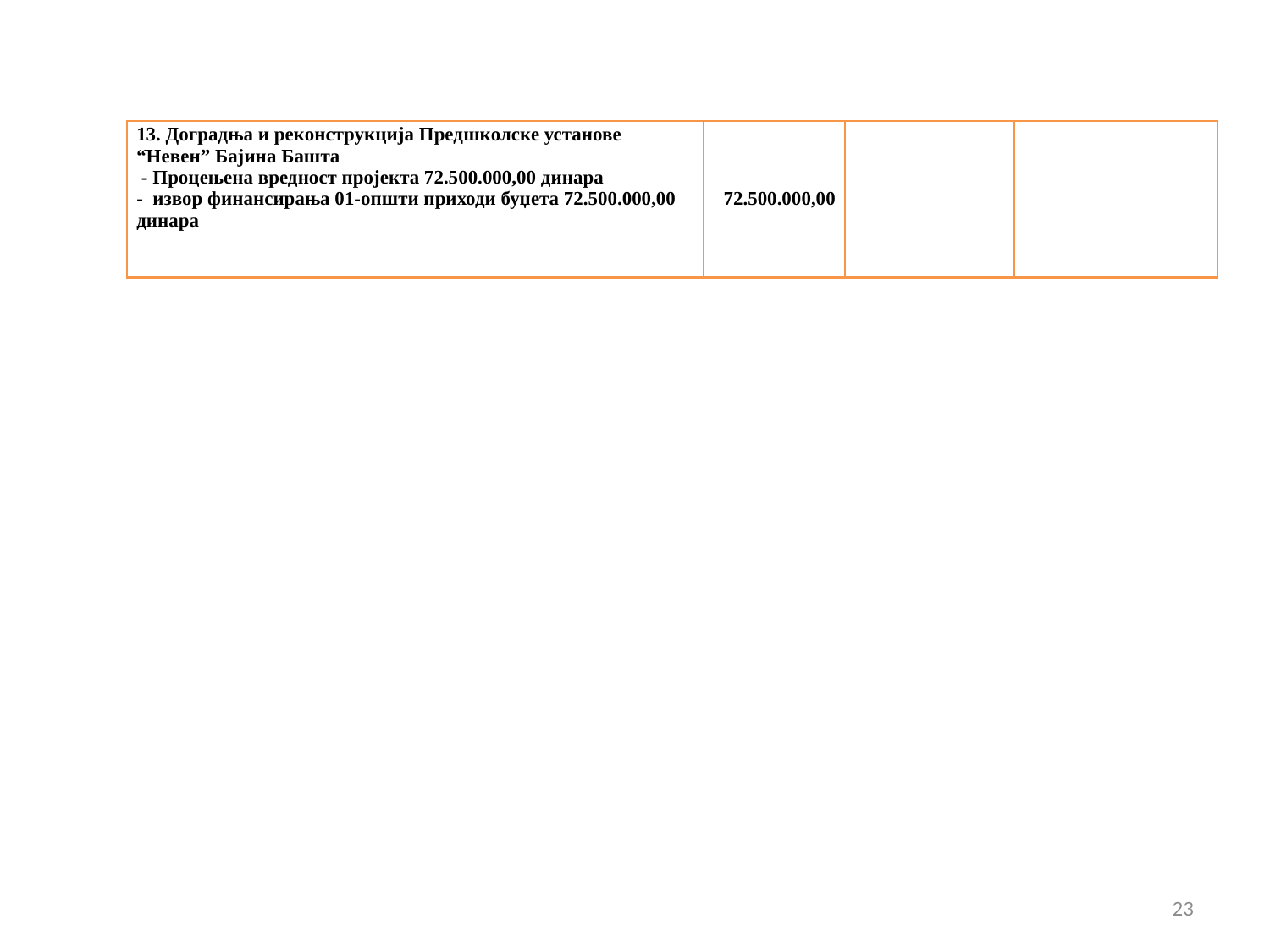

| 13. Доградња и реконструкција Предшколске установе “Невен” Бајина Башта - Процењена вредност пројекта 72.500.000,00 динара - извор финансирања 01-општи приходи буџета 72.500.000,00 динара | 72.500.000,00 |  |  |
| --- | --- | --- | --- |
23